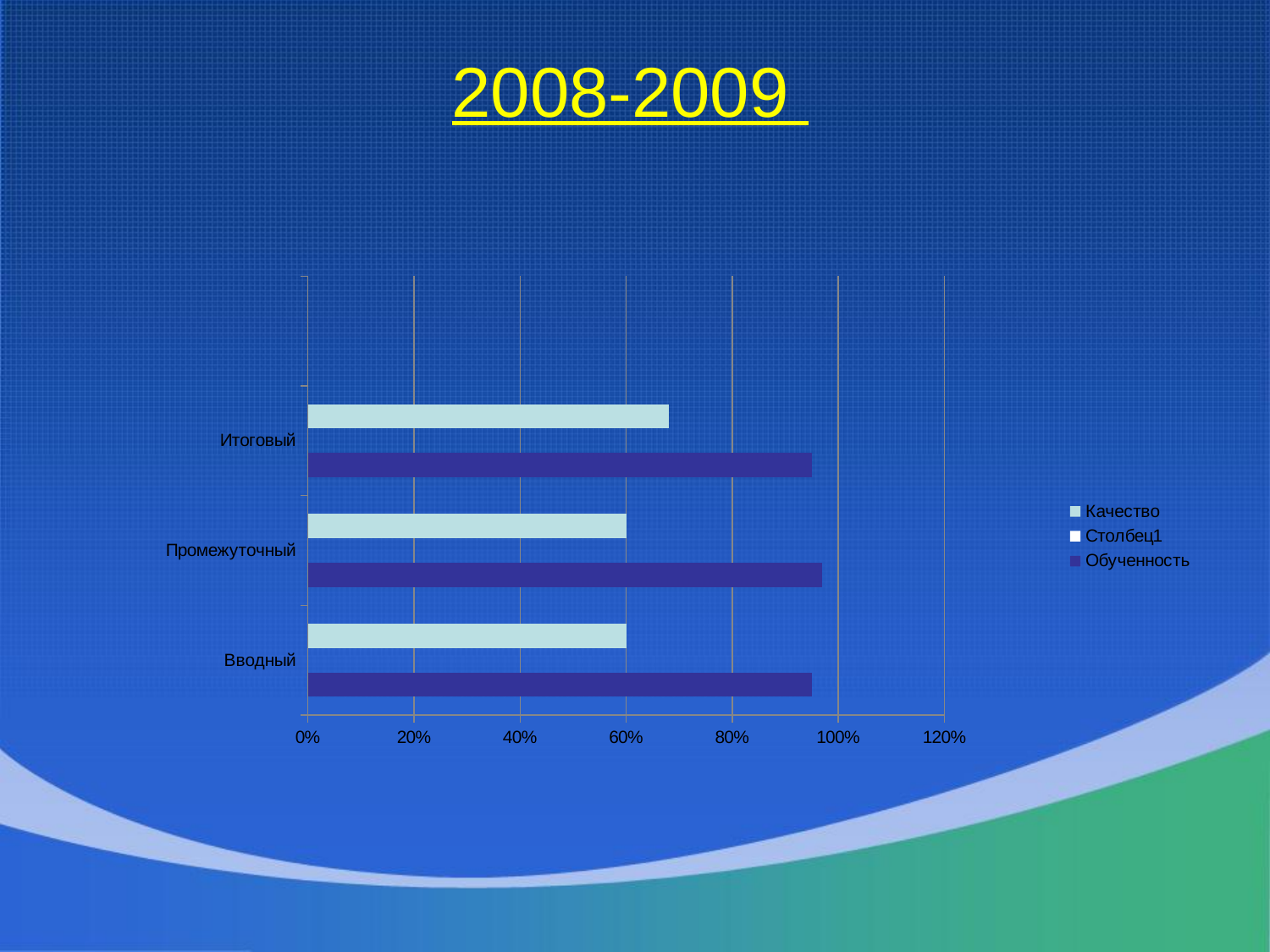

# 2008-2009

### Chart

| Category | Качество | Обученность | Столбец1 |
|---|---|---|---|
| Вводный | 0.6000000000000006 | 0.9500000000000006 | None |
| Промежуточный | 0.6000000000000006 | 0.9700000000000006 | None |
| Итоговый | 0.68 | 0.9500000000000006 | None |